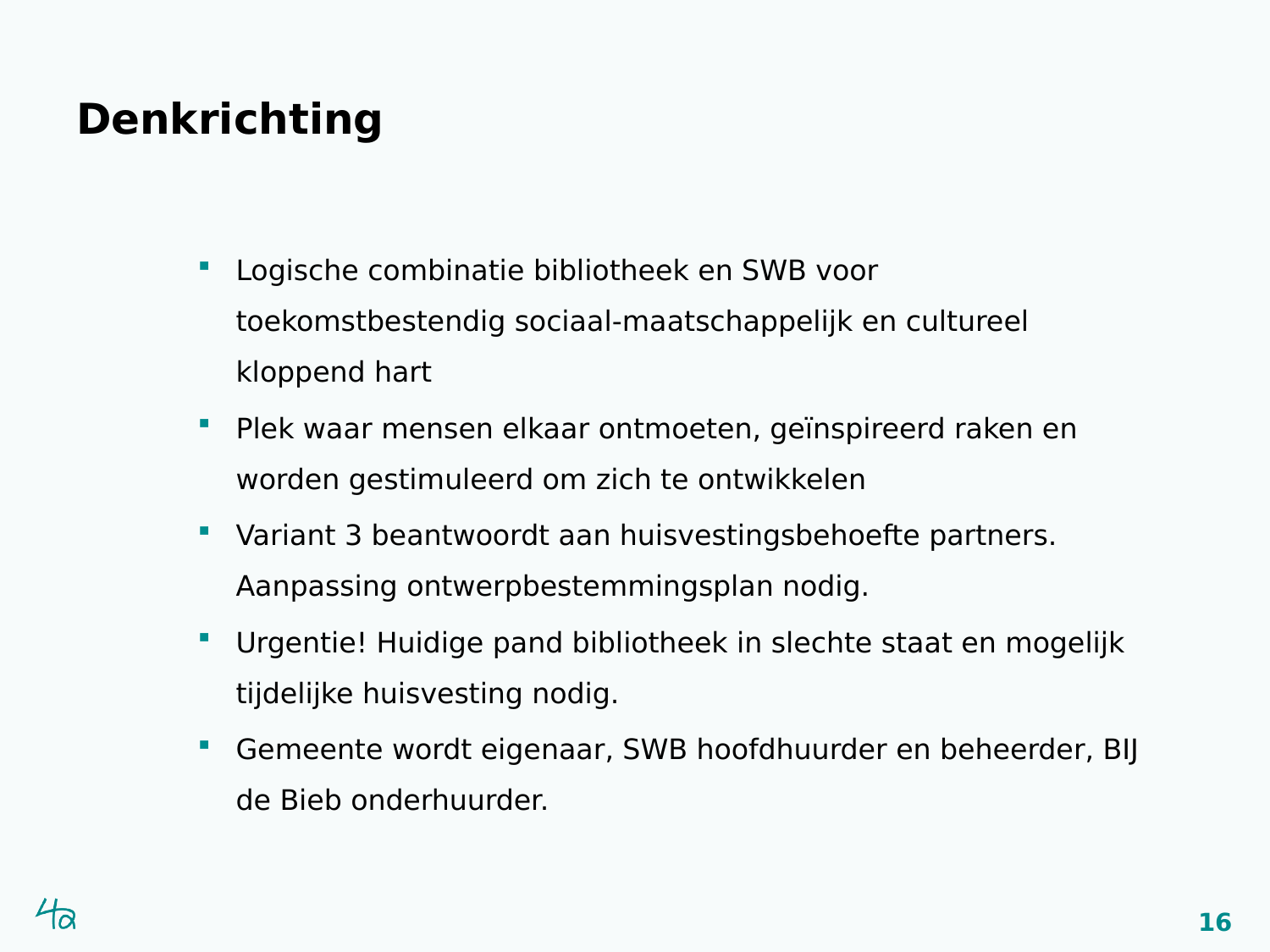

# Denkrichting
Logische combinatie bibliotheek en SWB voor toekomstbestendig sociaal-maatschappelijk en cultureel kloppend hart
Plek waar mensen elkaar ontmoeten, geïnspireerd raken en worden gestimuleerd om zich te ontwikkelen
Variant 3 beantwoordt aan huisvestingsbehoefte partners. Aanpassing ontwerpbestemmingsplan nodig.
Urgentie! Huidige pand bibliotheek in slechte staat en mogelijk tijdelijke huisvesting nodig.
Gemeente wordt eigenaar, SWB hoofdhuurder en beheerder, BIJ de Bieb onderhuurder.
16